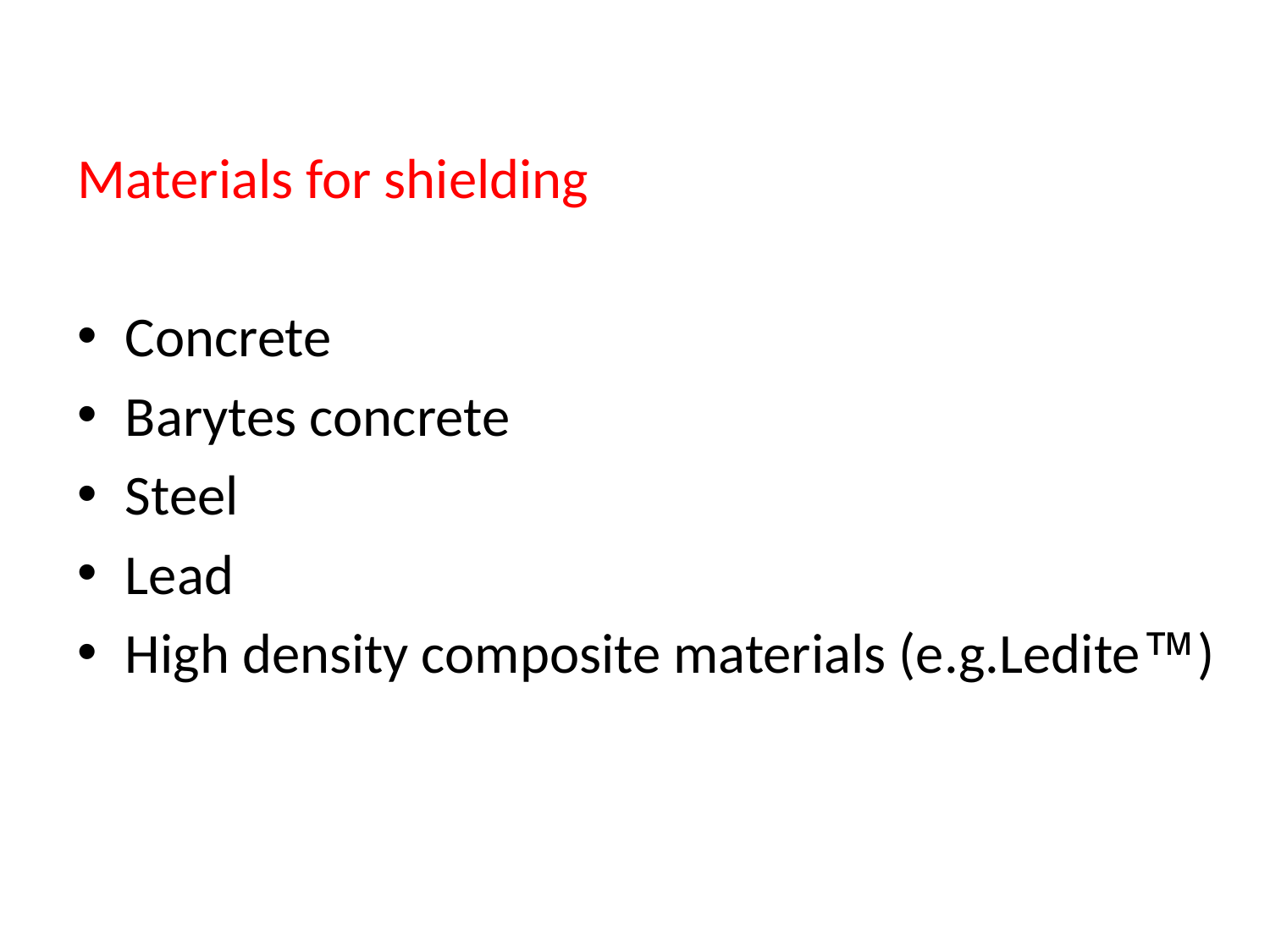

Materials for shielding

Concrete
Barytes concrete
Steel
Lead
High density composite materials (e.g.Ledite™)